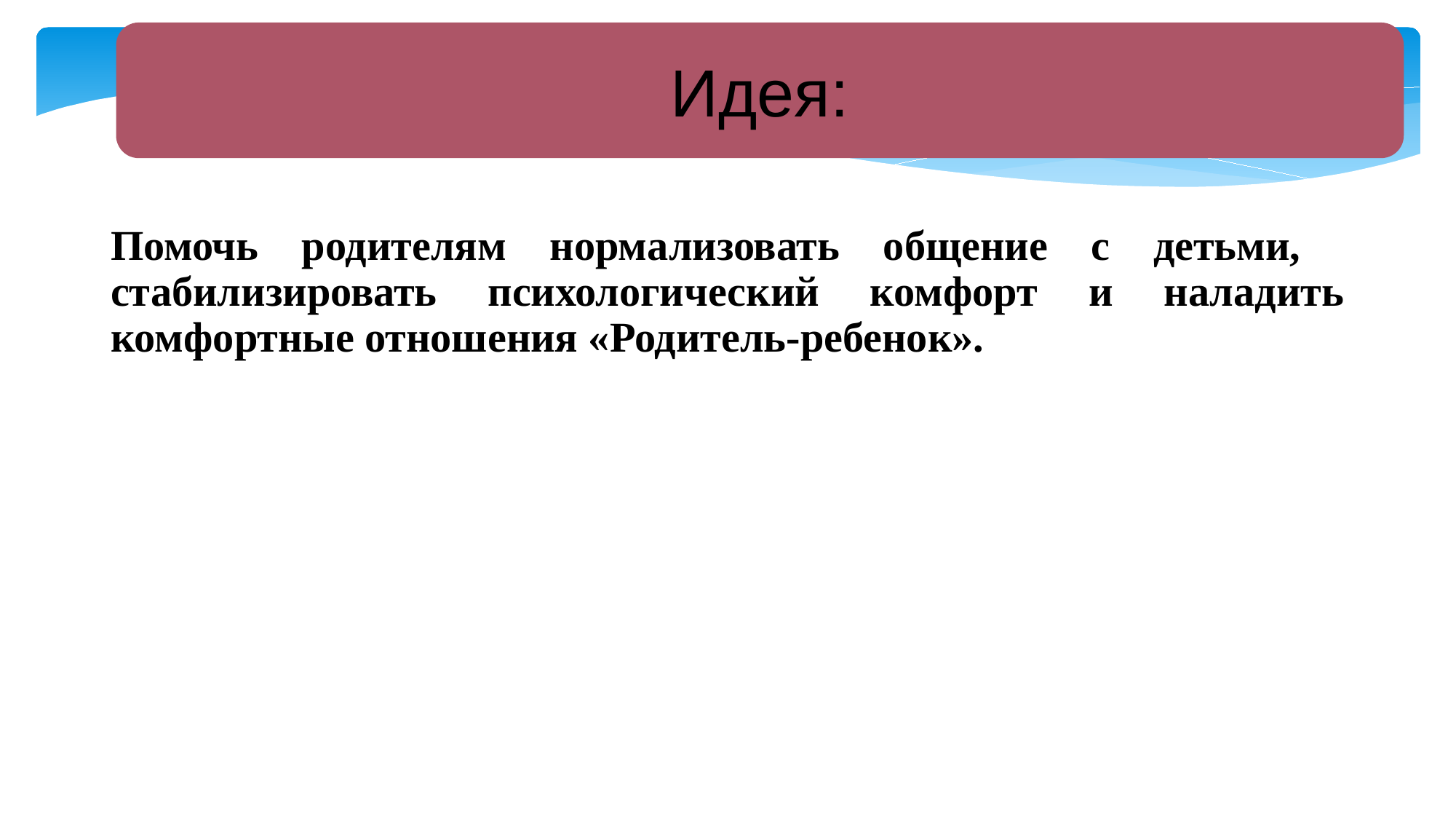

Идея:

Помочь родителям нормализовать общение с детьми,  стабилизировать психологический комфорт и наладить комфортные отношения «Родитель-ребенок».